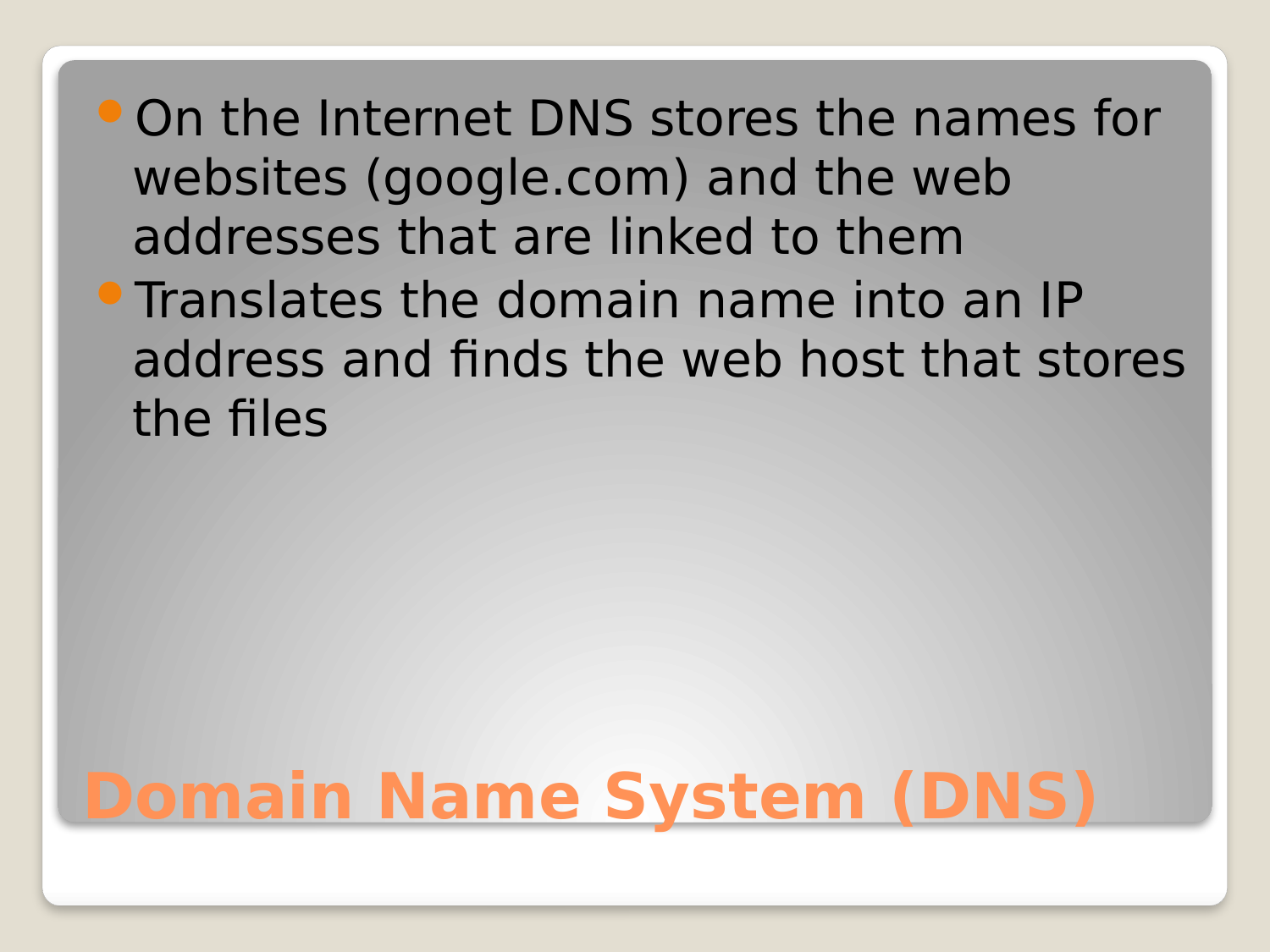

On the Internet DNS stores the names for websites (google.com) and the web addresses that are linked to them
Translates the domain name into an IP address and finds the web host that stores the files

# Domain Name System (DNS)